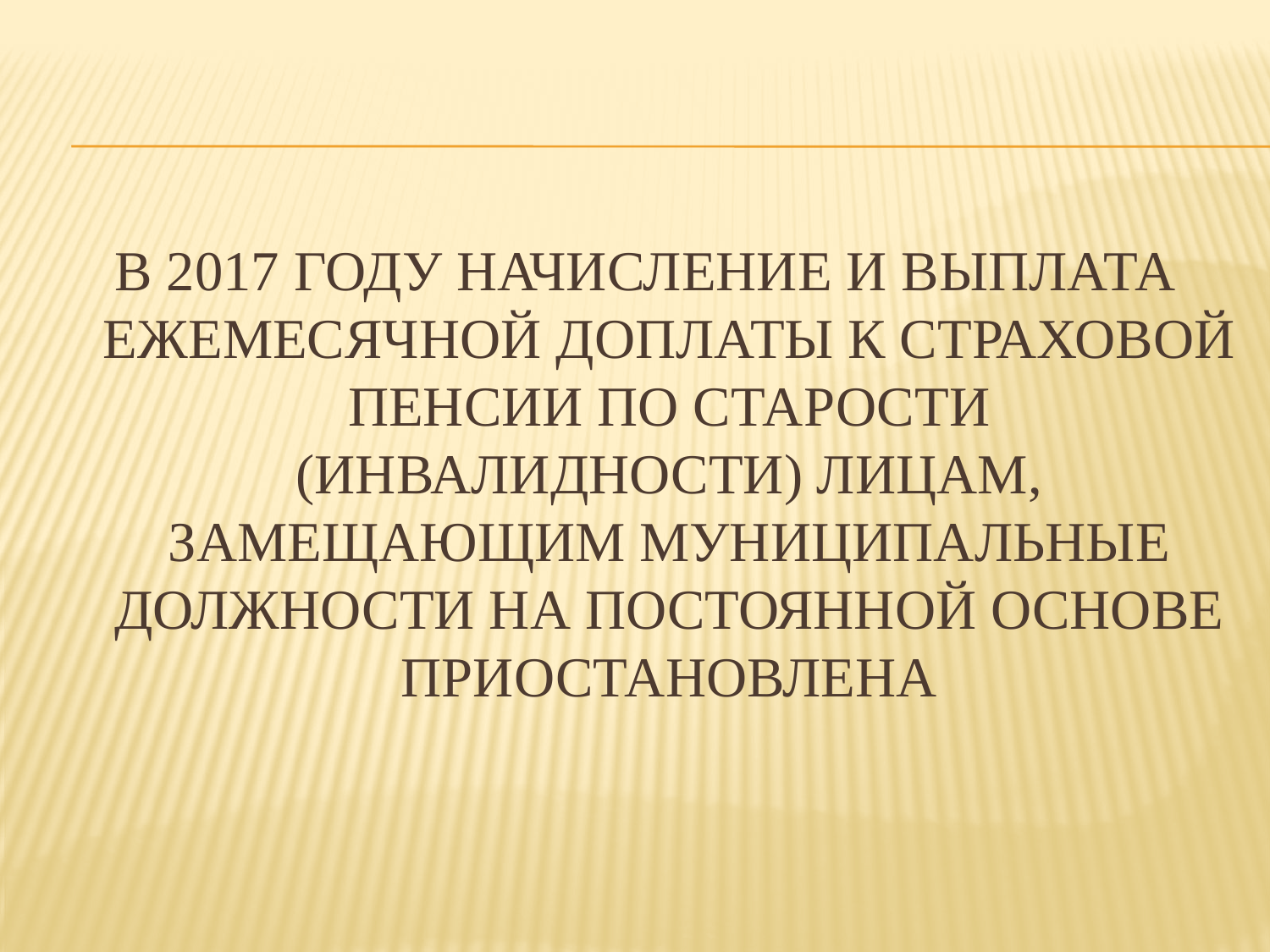

В 2017 ГОДУ НАЧИСЛЕНИЕ И ВЫПЛАТА ЕЖЕМЕСЯЧНОЙ ДОПЛАТЫ К СТРАХОВОЙ ПЕНСИИ ПО СТАРОСТИ (ИНВАЛИДНОСТИ) ЛИЦАМ, ЗАМЕЩАЮЩИМ МУНИЦИПАЛЬНЫЕ ДОЛЖНОСТИ НА ПОСТОЯННОЙ ОСНОВЕ ПРИОСТАНОВЛЕНА